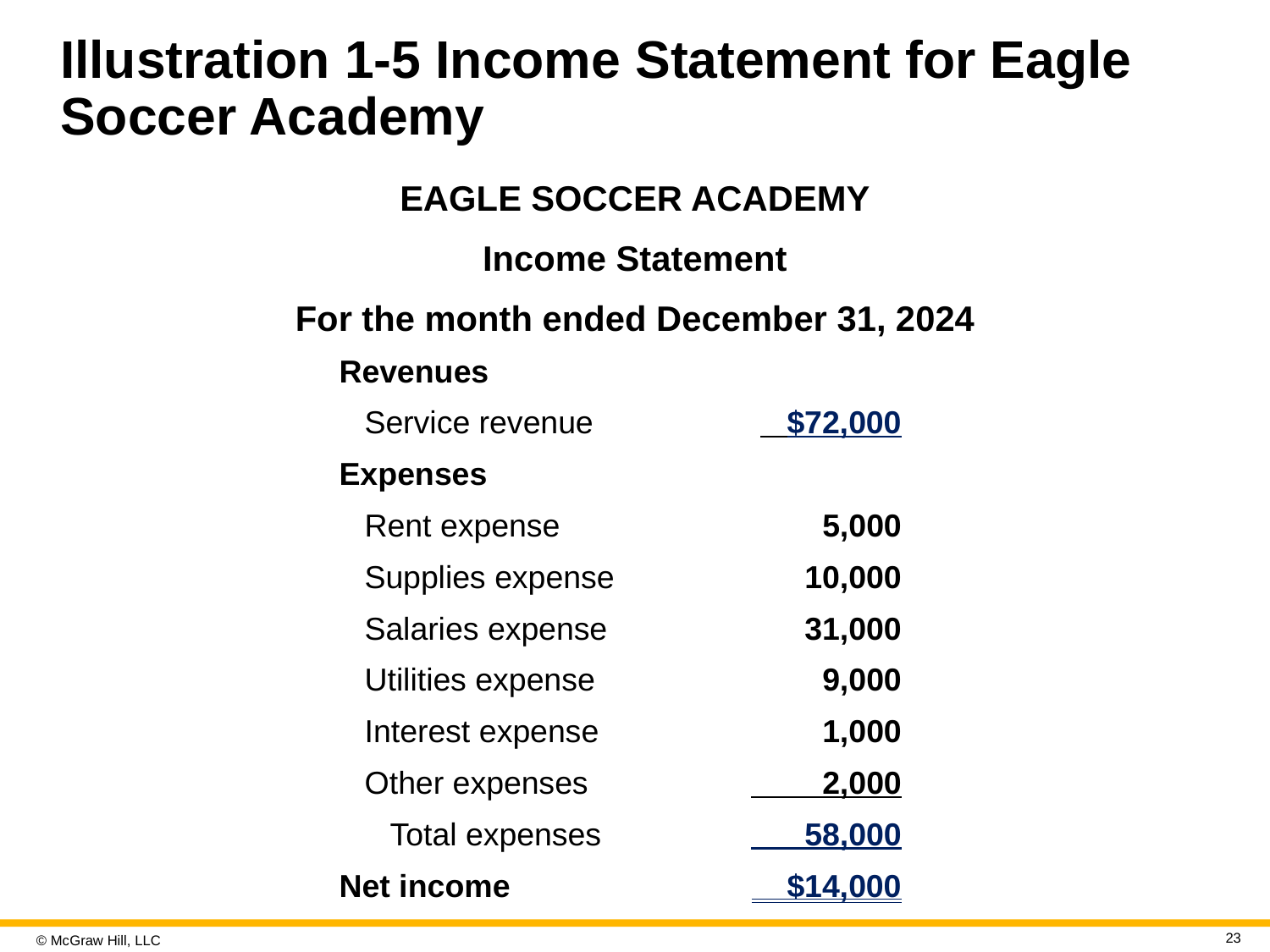

# Illustration 1-5 Income Statement for Eagle Soccer Academy
EAGLE SOCCER ACADEMY
Income Statement
For the month ended December 31, 2024
| Revenues |  |
| --- | --- |
| Service revenue | $72,000 |
| Expenses |  |
| Rent expense | 5,000 |
| Supplies expense | 10,000 |
| Salaries expense | 31,000 |
| Utilities expense | 9,000 |
| Interest expense | 1,000 |
| Other expenses | 2,000 |
| Total expenses | 58,000 |
| Net income | $14,000 |
23